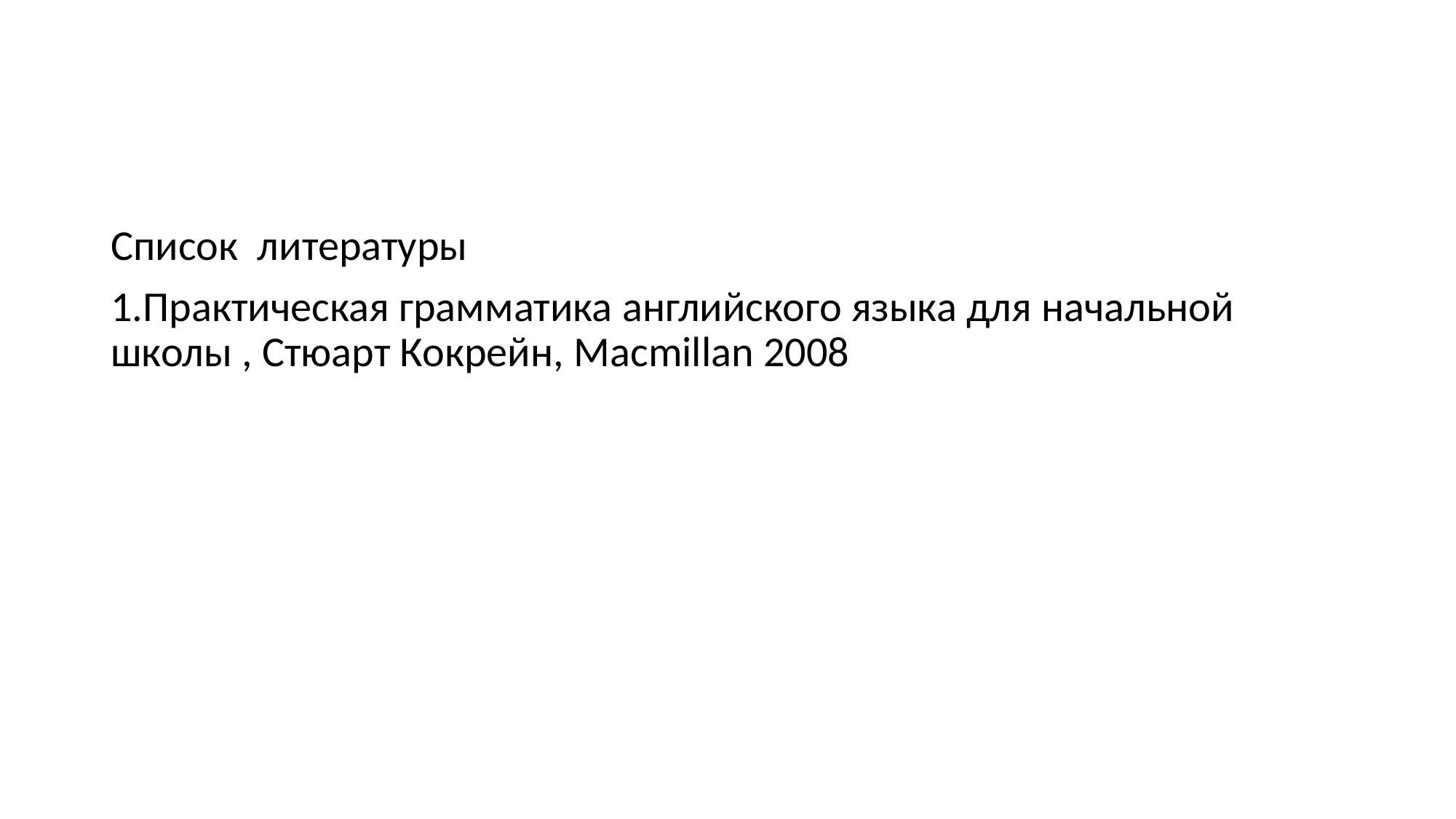

#
Список  литературы
1.Практическая грамматика английского языка для начальной школы , Стюарт Кокрейн, Macmillan 2008